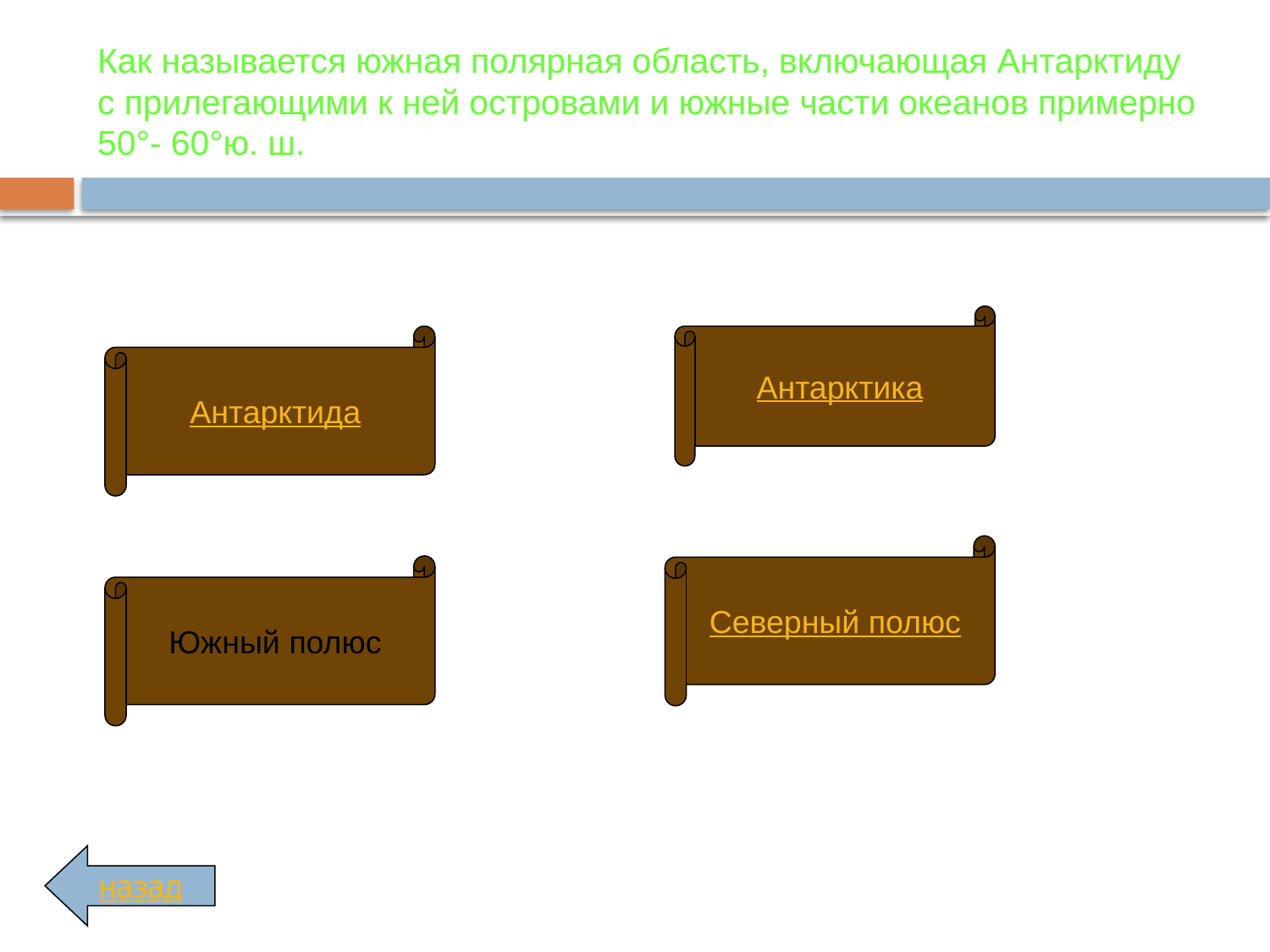

# Как называется южная полярная область, включающая Антарктиду с прилегающими к ней островами и южные части океанов примерно 50°- 60°ю. ш.
Антарктика
Антарктида
Северный полюс
Южный полюс
назад